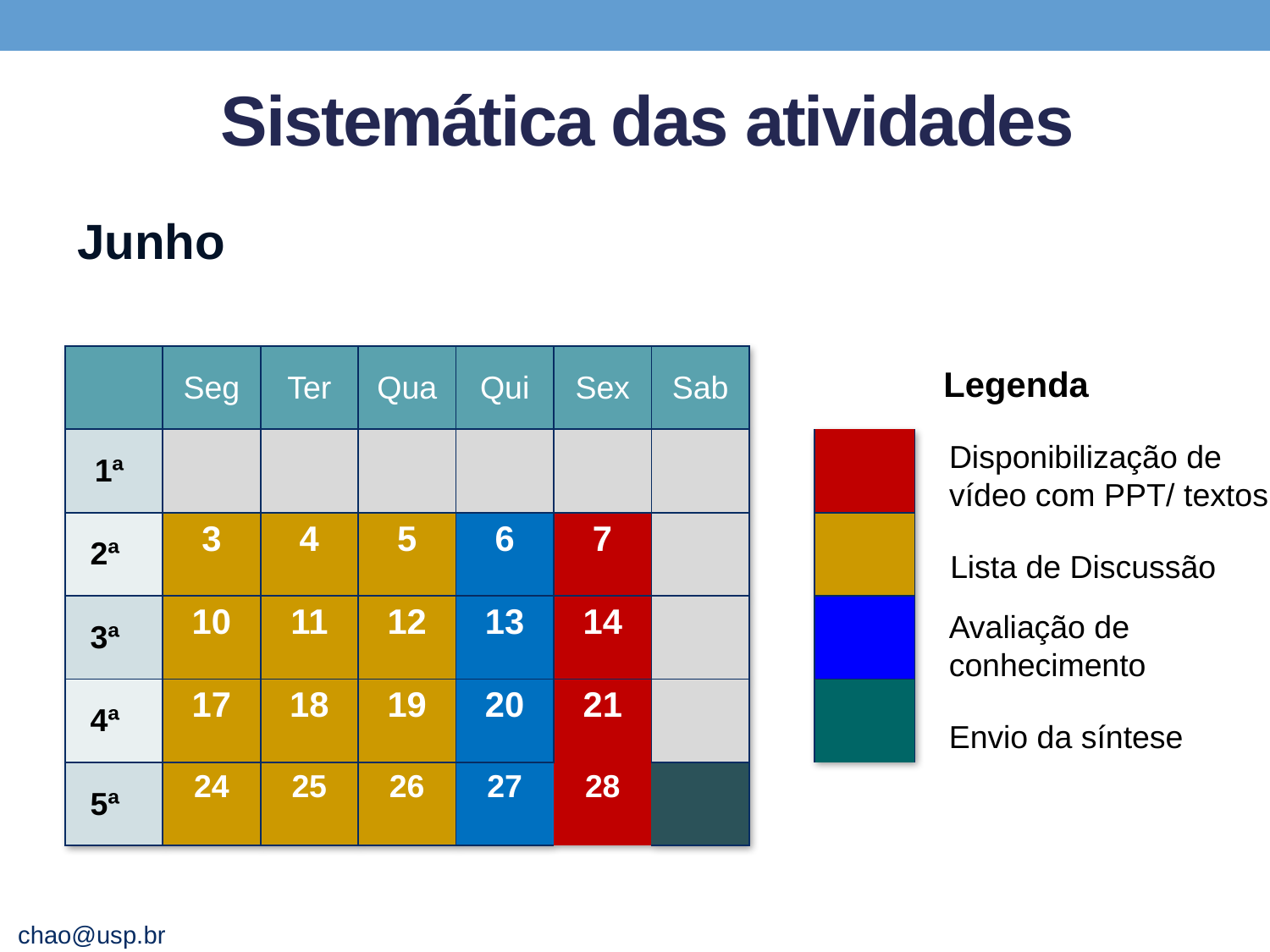

# Sistemática das atividades
Junho
|  | Seg | Ter | Qua | Qui | Sex | Sab |  |  |
| --- | --- | --- | --- | --- | --- | --- | --- | --- |
| 1ª |  |  |  |  |  |  |  |  |
| 2ª | 3 | 4 | 5 | 6 | 7 |  |  |  |
| 3ª | 10 | 11 | 12 | 13 | 14 |  |  |  |
| 4ª | 17 | 18 | 19 | 20 | 21 |  |  |  |
| 5ª | 24 | 25 | 26 | 27 | 28 |  |  |  |
Legenda
Disponibilização de
vídeo com PPT/ textos
Lista de Discussão
Avaliação de
conhecimento
Envio da síntese